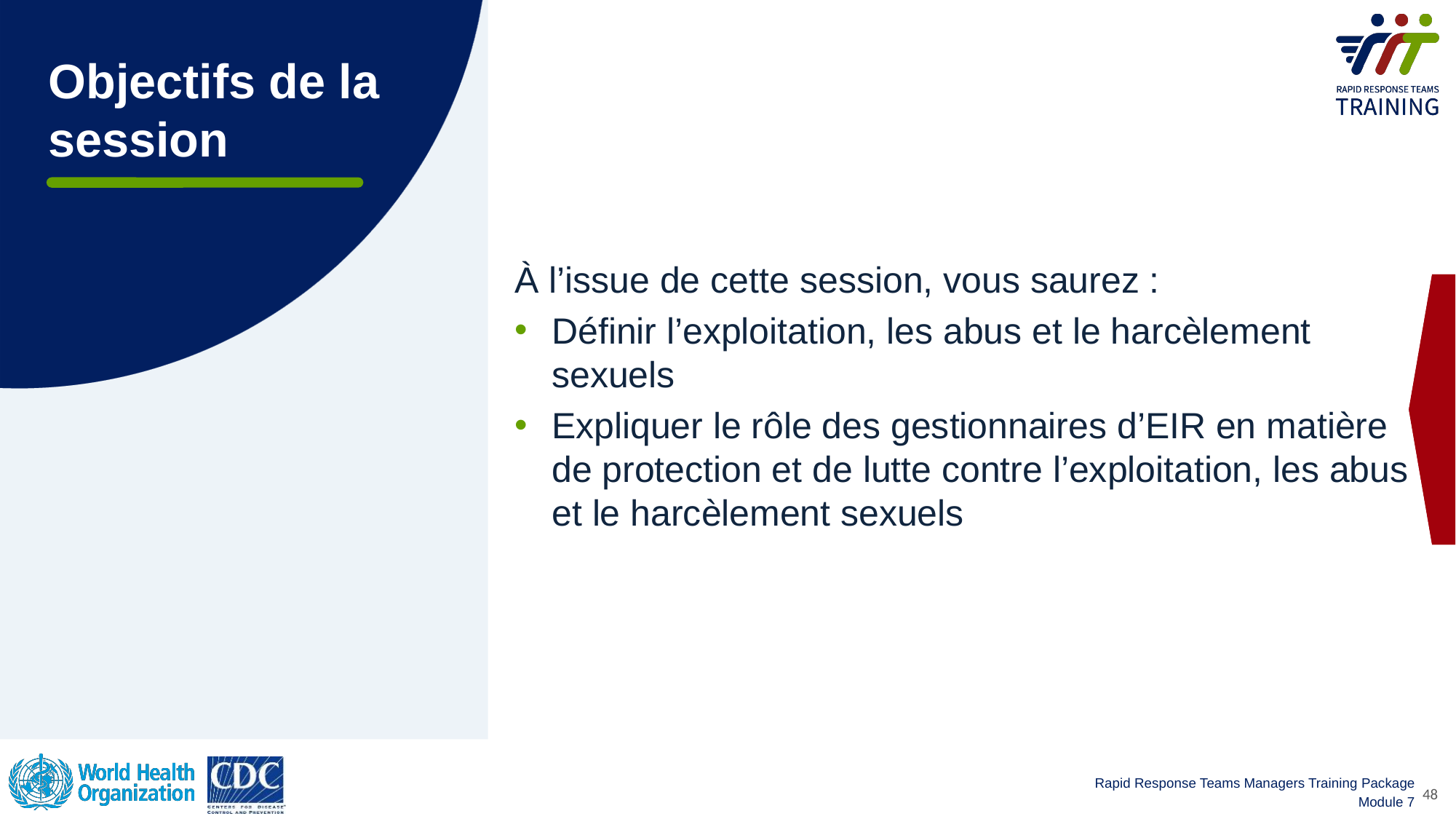

Objectifs de la session
À l’issue de cette session, vous saurez :
Définir l’exploitation, les abus et le harcèlement sexuels
Expliquer le rôle des gestionnaires d’EIR en matière de protection et de lutte contre l’exploitation, les abus et le harcèlement sexuels

48